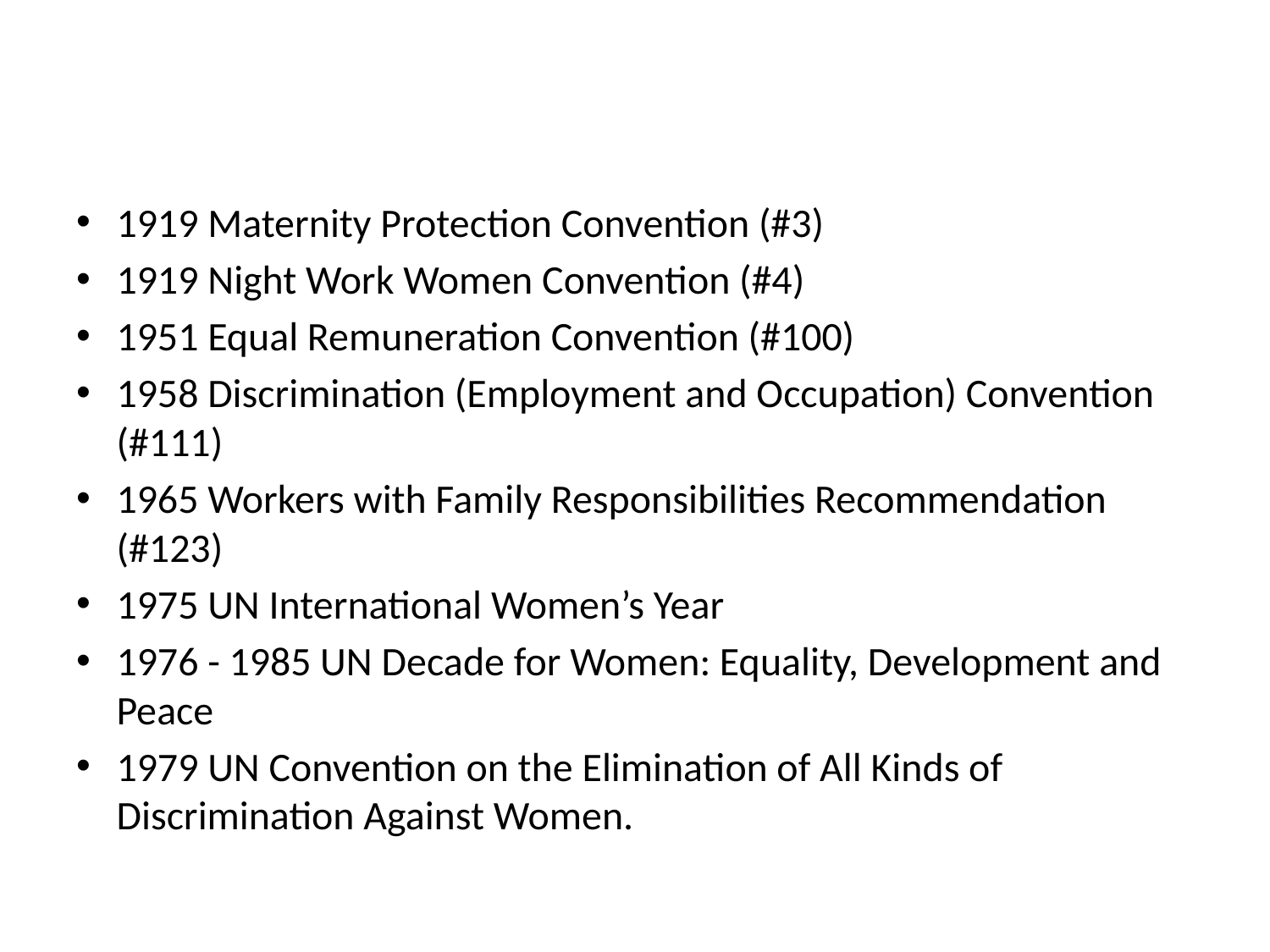

#
1919 Maternity Protection Convention (#3)
1919 Night Work Women Convention (#4)
1951 Equal Remuneration Convention (#100)
1958 Discrimination (Employment and Occupation) Convention (#111)
1965 Workers with Family Responsibilities Recommendation (#123)
1975 UN International Women’s Year
1976 - 1985 UN Decade for Women: Equality, Development and Peace
1979 UN Convention on the Elimination of All Kinds of Discrimination Against Women.